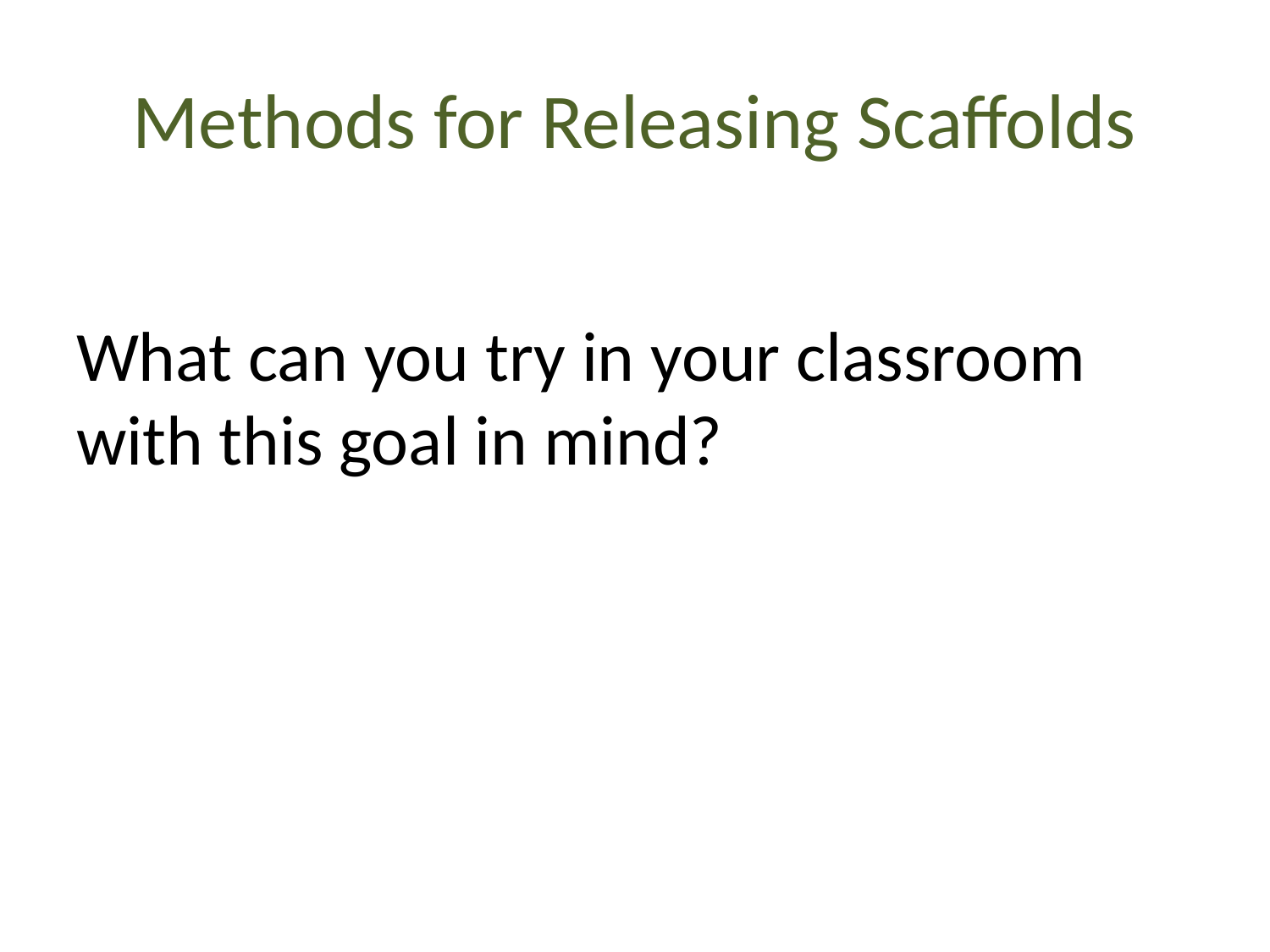

# Methods for Releasing Scaffolds

What can you try in your classroom with this goal in mind?